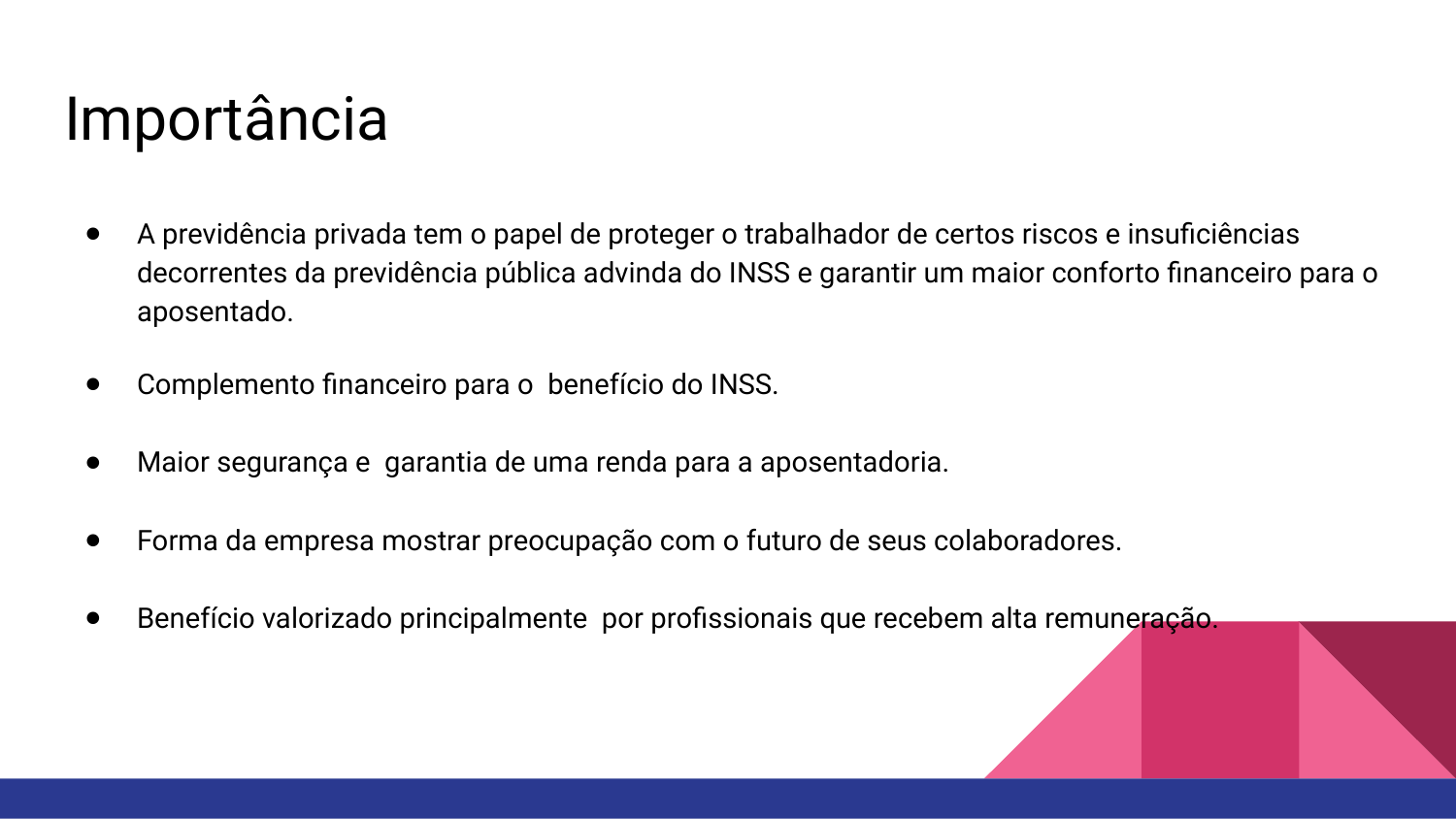

# Importância
A previdência privada tem o papel de proteger o trabalhador de certos riscos e insuficiências decorrentes da previdência pública advinda do INSS e garantir um maior conforto financeiro para o aposentado.
Complemento financeiro para o  benefício do INSS.
Maior segurança e  garantia de uma renda para a aposentadoria.
Forma da empresa mostrar preocupação com o futuro de seus colaboradores.

Benefício valorizado principalmente  por profissionais que recebem alta remuneração.